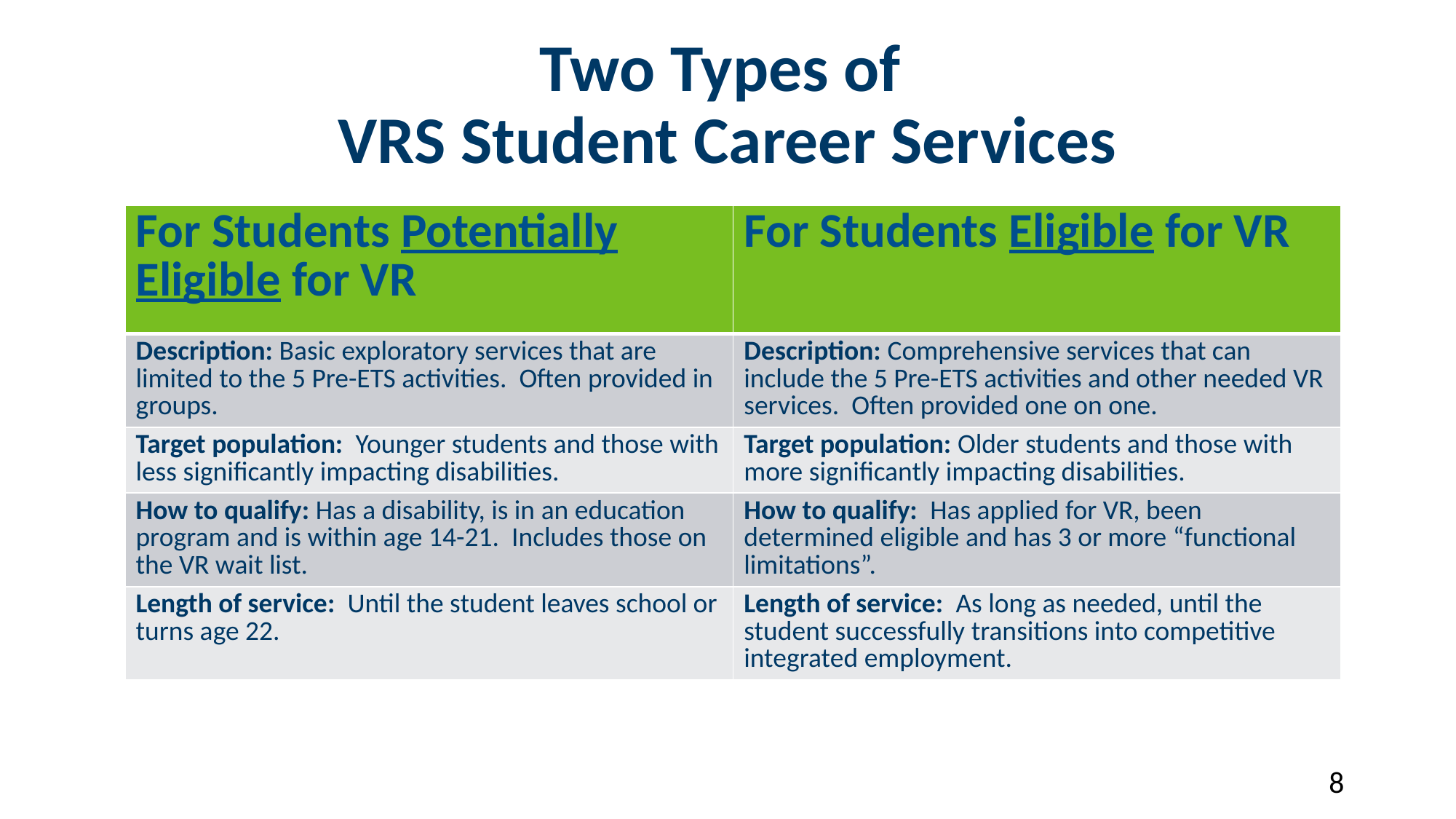

Two Types of
VRS Student Career Services
| For Students Potentially Eligible for VR | For Students Eligible for VR |
| --- | --- |
| Description: Basic exploratory services that are limited to the 5 Pre-ETS activities. Often provided in groups. | Description: Comprehensive services that can include the 5 Pre-ETS activities and other needed VR services. Often provided one on one. |
| Target population: Younger students and those with less significantly impacting disabilities. | Target population: Older students and those with more significantly impacting disabilities. |
| How to qualify: Has a disability, is in an education program and is within age 14-21. Includes those on the VR wait list. | How to qualify: Has applied for VR, been determined eligible and has 3 or more “functional limitations”. |
| Length of service: Until the student leaves school or turns age 22. | Length of service: As long as needed, until the student successfully transitions into competitive integrated employment. |
8